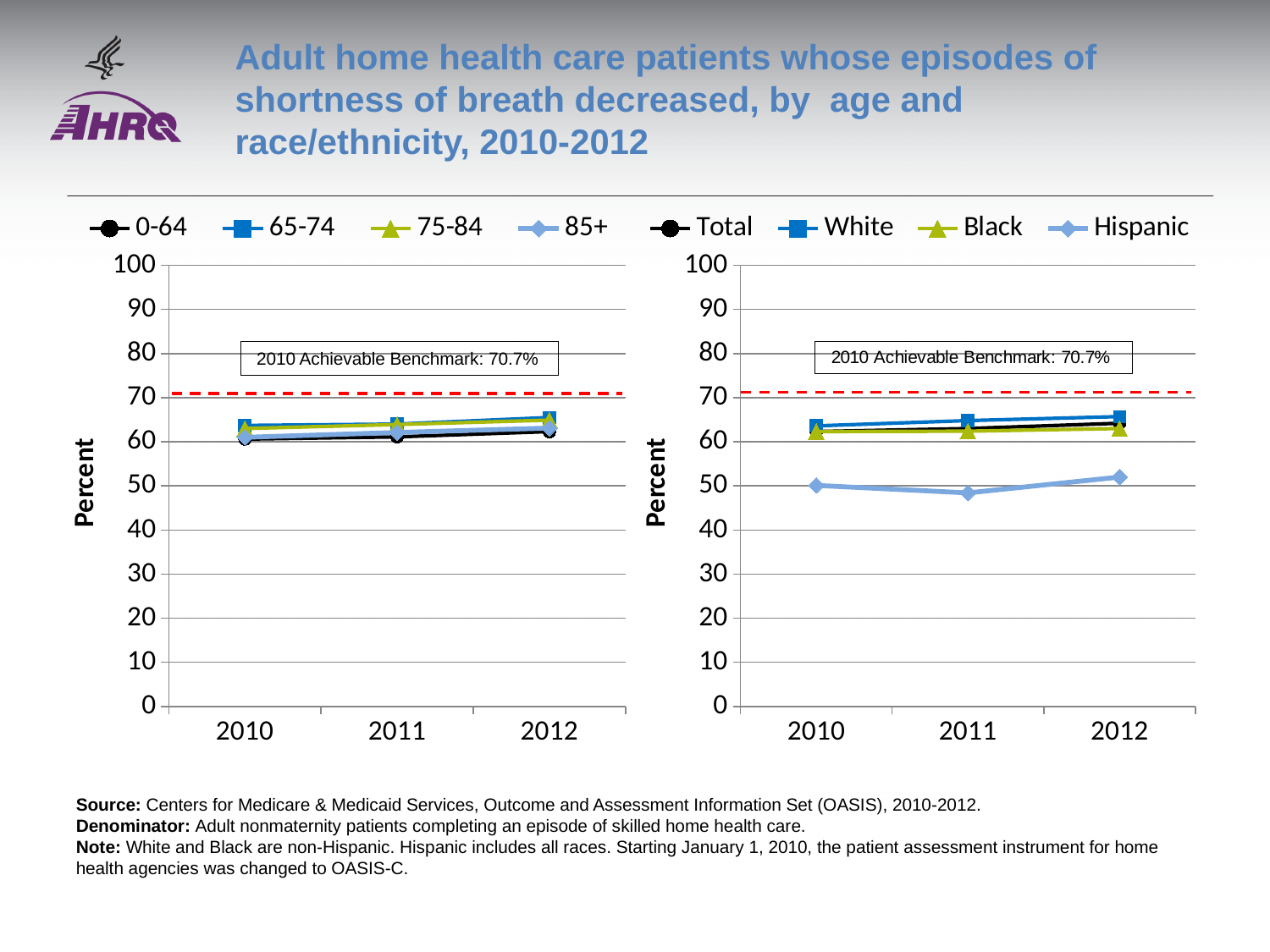

# Adult home health care patients whose episodes of shortness of breath decreased, by  age and race/ethnicity, 2010-2012

### Chart

| Category | 0-64 | 65-74 | 75-84 | 85+ |
|---|---|---|---|---|
| 2010 | 60.6 | 63.7 | 63.0 | 61.0 |
| 2011 | 61.1 | 64.0 | 63.9 | 62.1 |
| 2012 | 62.3 | 65.5 | 64.9 | 63.1 |

### Chart

| Category | Total | White | Black | Hispanic |
|---|---|---|---|---|
| 2010 | 62.3 | 63.6 | 62.3 | 50.1 |
| 2011 | 63.0 | 64.8 | 62.4 | 48.4 |
| 2012 | 64.2 | 65.7 | 63.0 | 52.0 |
2010 Achievable Benchmark: 70.7%
Source: Centers for Medicare & Medicaid Services, Outcome and Assessment Information Set (OASIS), 2010-2012.
Denominator: Adult nonmaternity patients completing an episode of skilled home health care.
Note: White and Black are non-Hispanic. Hispanic includes all races. Starting January 1, 2010, the patient assessment instrument for home health agencies was changed to OASIS-C.